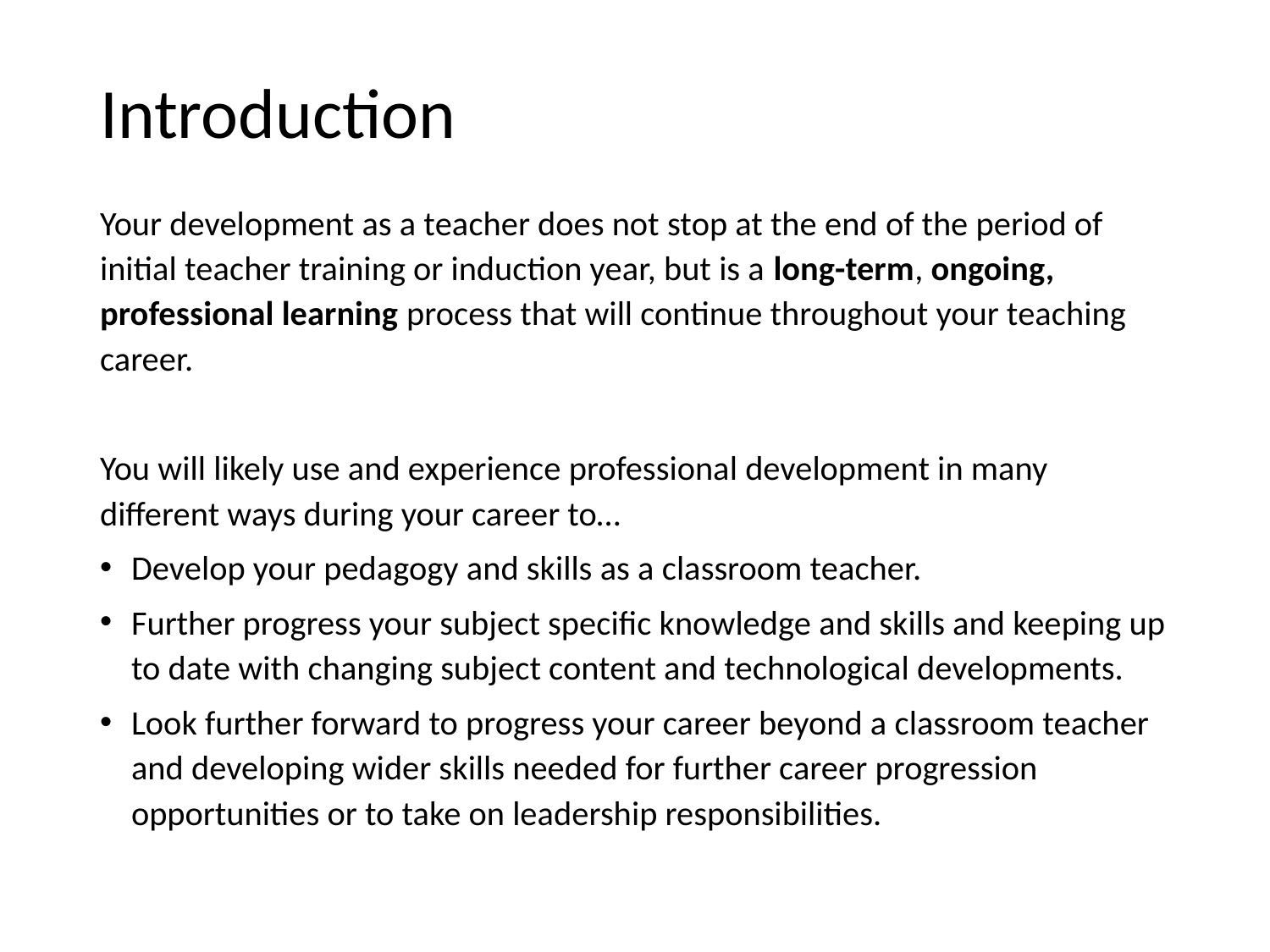

# Introduction
Your development as a teacher does not stop at the end of the period of initial teacher training or induction year, but is a long-term, ongoing, professional learning process that will continue throughout your teaching career.

You will likely use and experience professional development in many different ways during your career to…
Develop your pedagogy and skills as a classroom teacher.
Further progress your subject specific knowledge and skills and keeping up to date with changing subject content and technological developments.
Look further forward to progress your career beyond a classroom teacher and developing wider skills needed for further career progression opportunities or to take on leadership responsibilities.